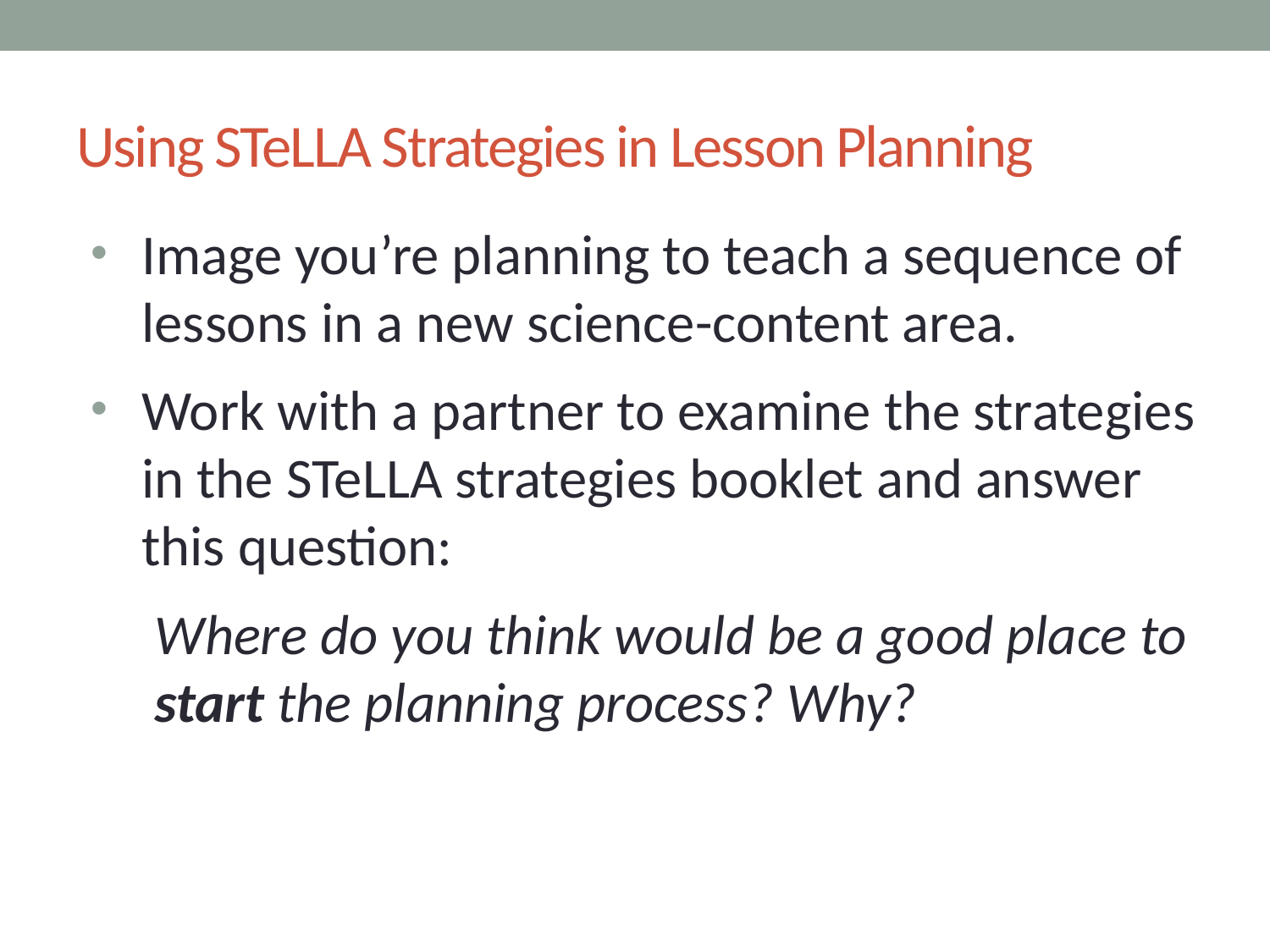

# Using STeLLA Strategies in Lesson Planning
Image you’re planning to teach a sequence of lessons in a new science-content area.
Work with a partner to examine the strategies in the STeLLA strategies booklet and answer this question:
Where do you think would be a good place to start the planning process? Why?